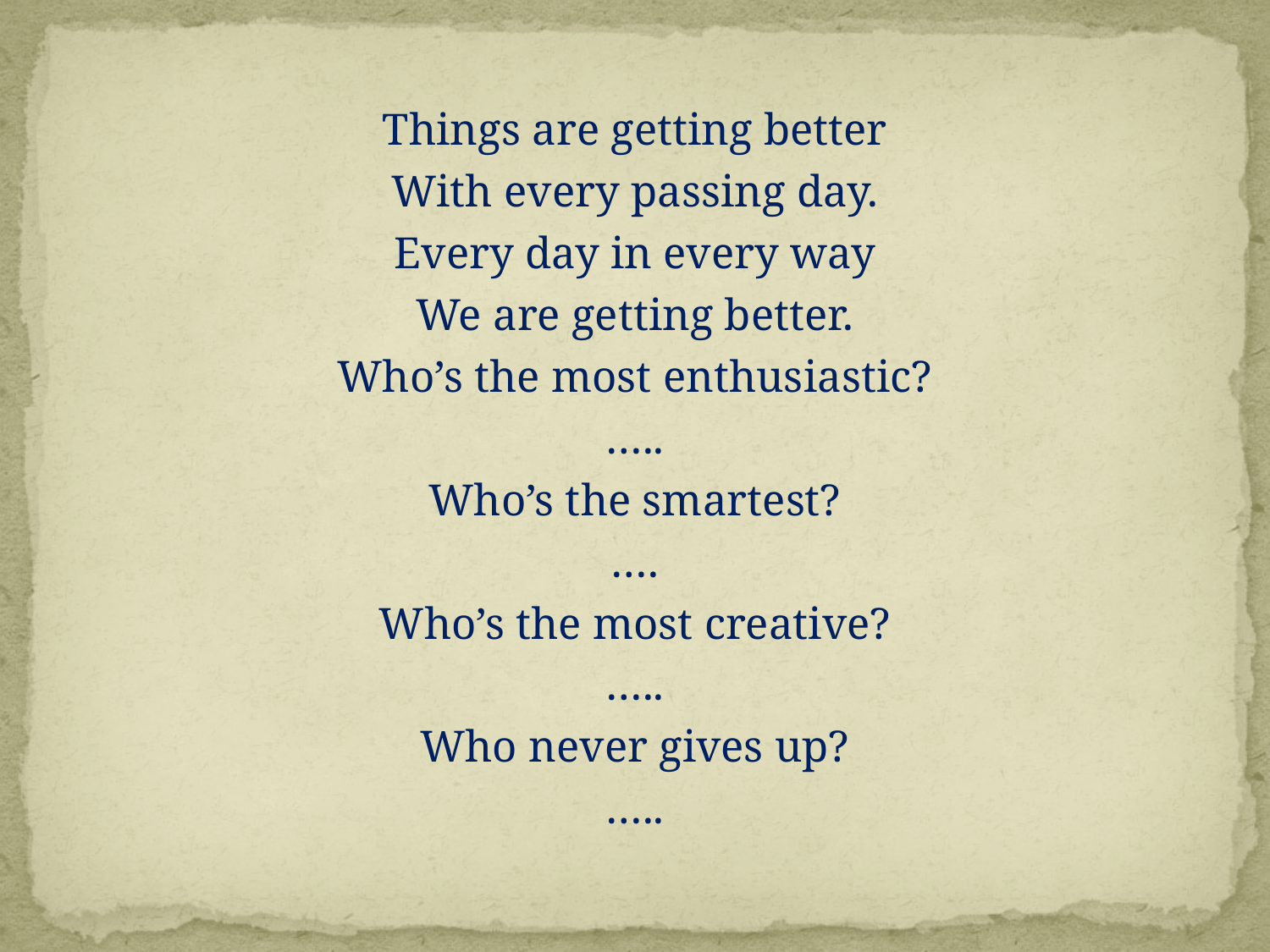

Things are getting better
With every passing day.
Every day in every way
We are getting better.
Who’s the most enthusiastic?
…..
Who’s the smartest?
….
Who’s the most creative?
…..
Who never gives up?
…..